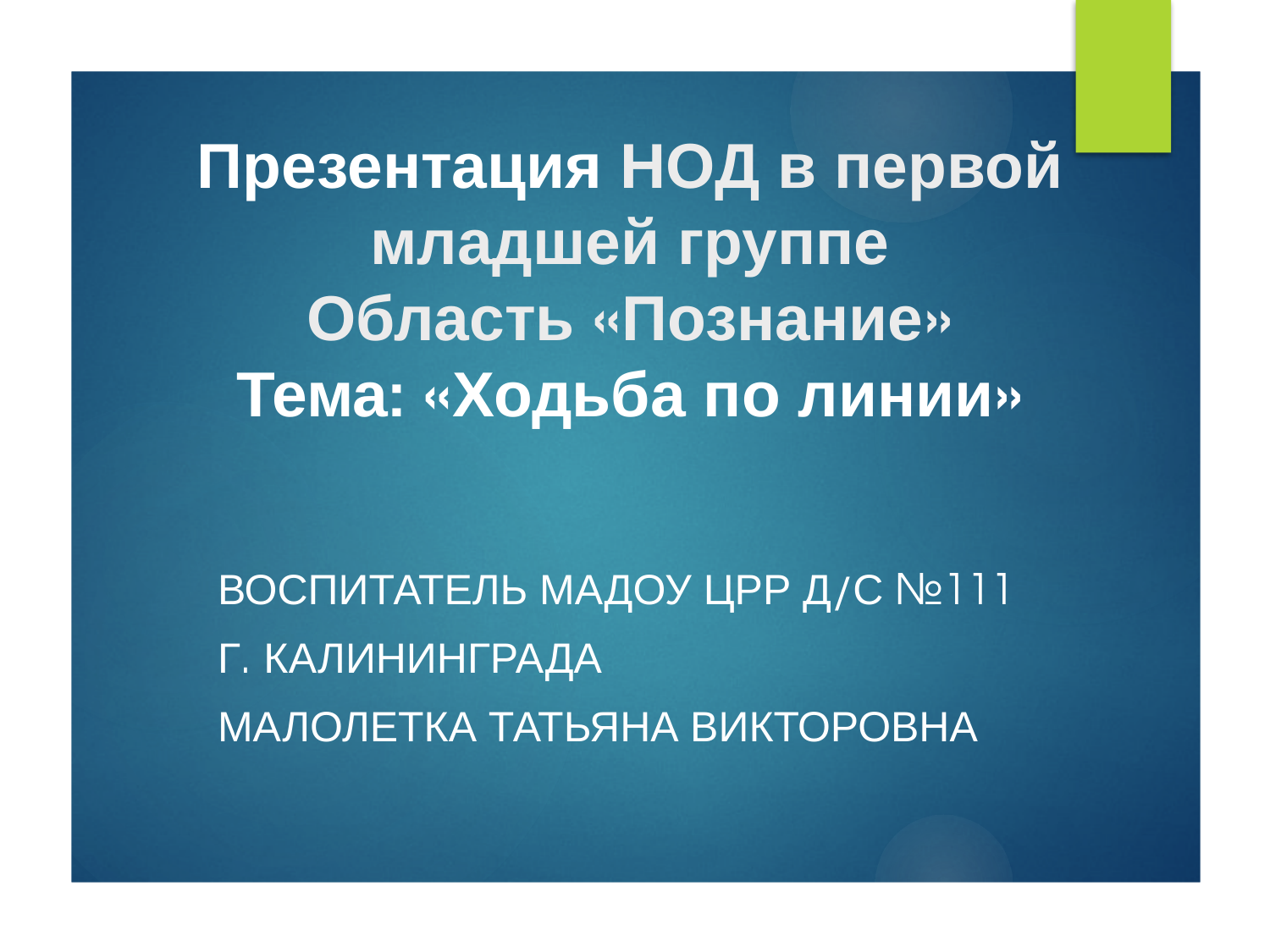

# Презентация НОД в первой младшей группе Область «Познание» Тема: «Ходьба по линии»
Воспитатель МАДОУ ЦРР д/с №111
г. Калининграда
Малолетка Татьяна Викторовна